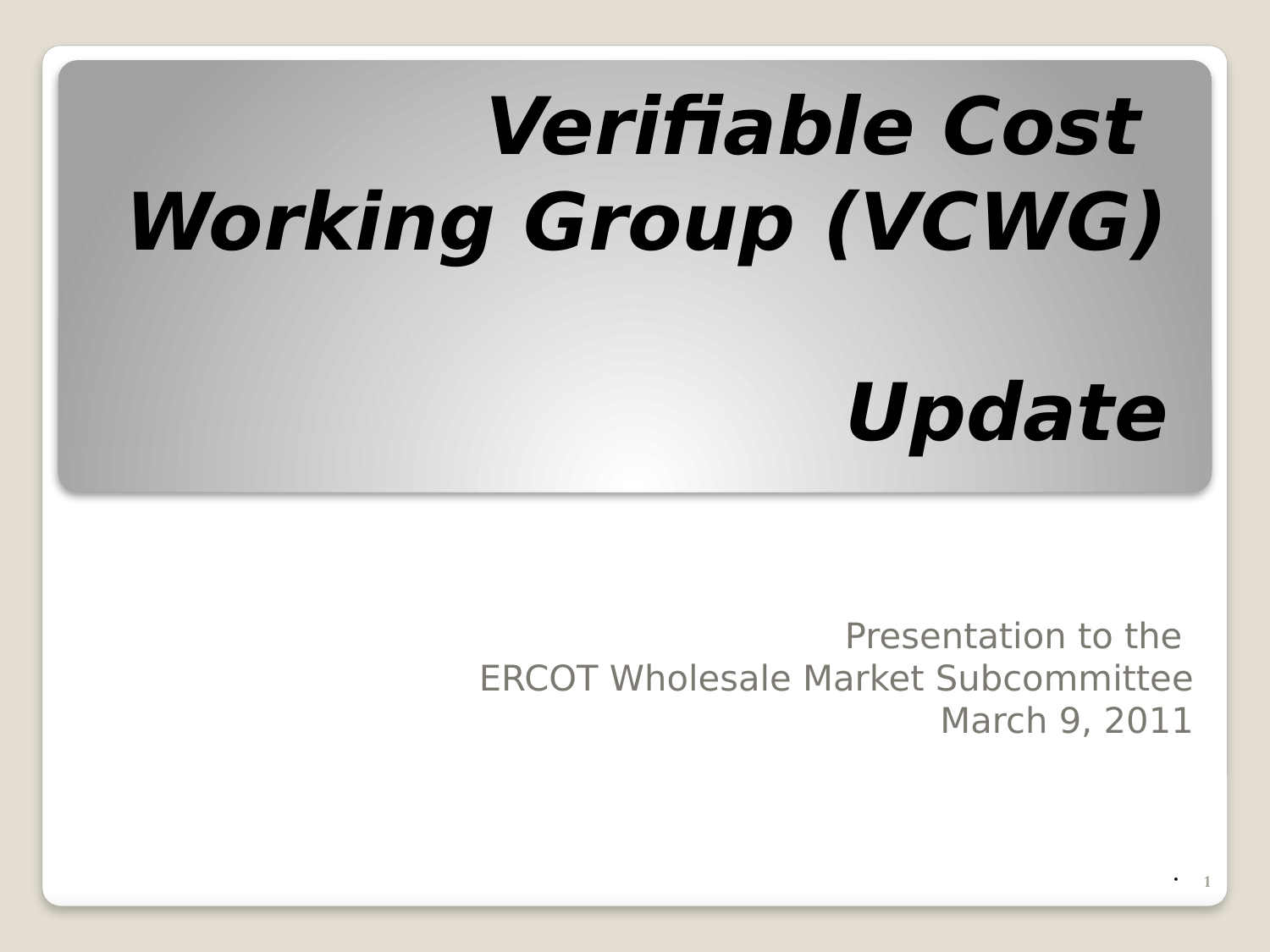

# Verifiable Cost  Working Group (VCWG) Update
Presentation to the
ERCOT Wholesale Market Subcommittee
March 9, 2011

1